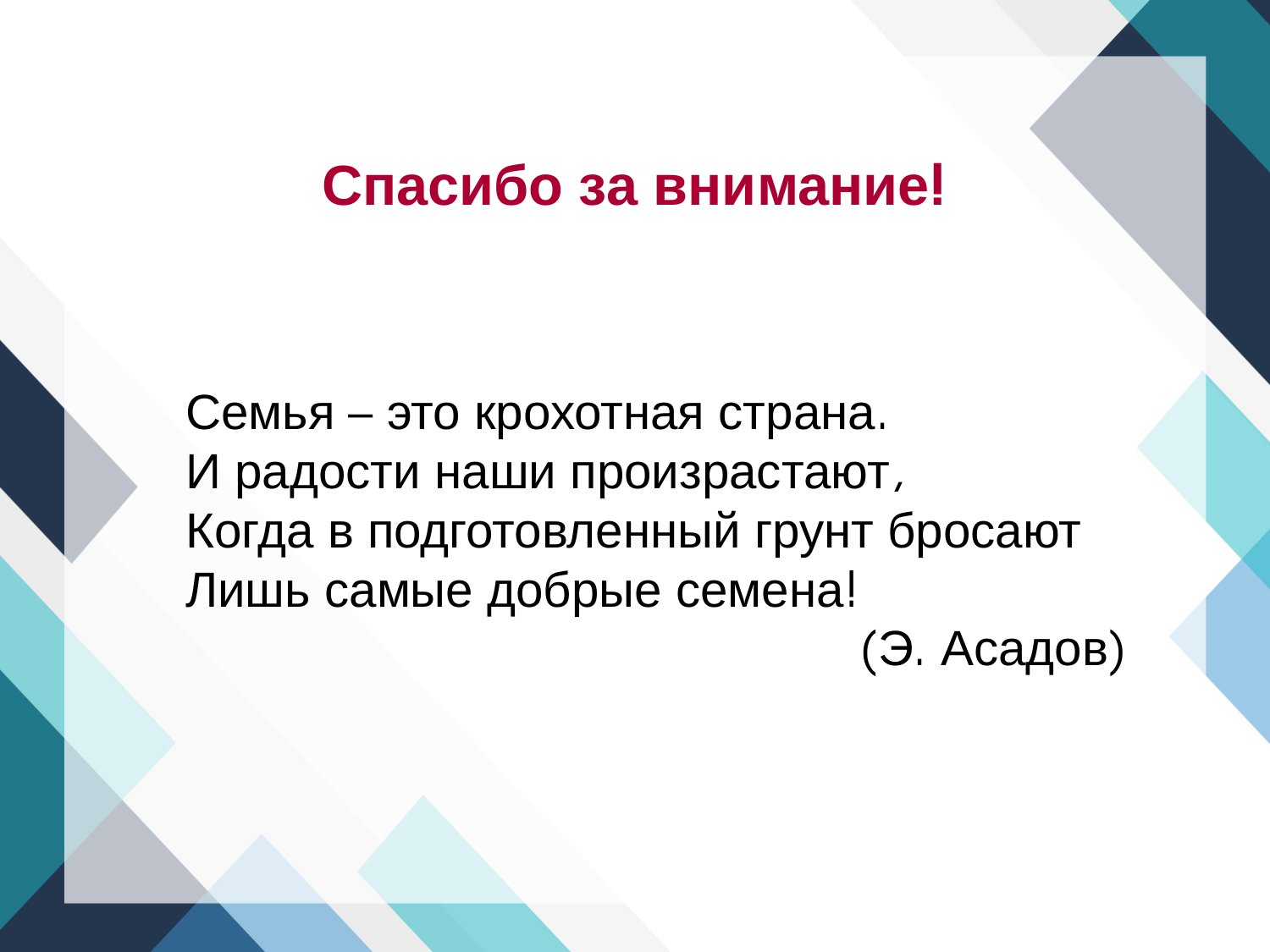

Спасибо за внимание!
Семья – это крохотная страна.
И радости наши произрастают,
Когда в подготовленный грунт бросают
Лишь самые добрые семена!
                                                 (Э. Асадов)